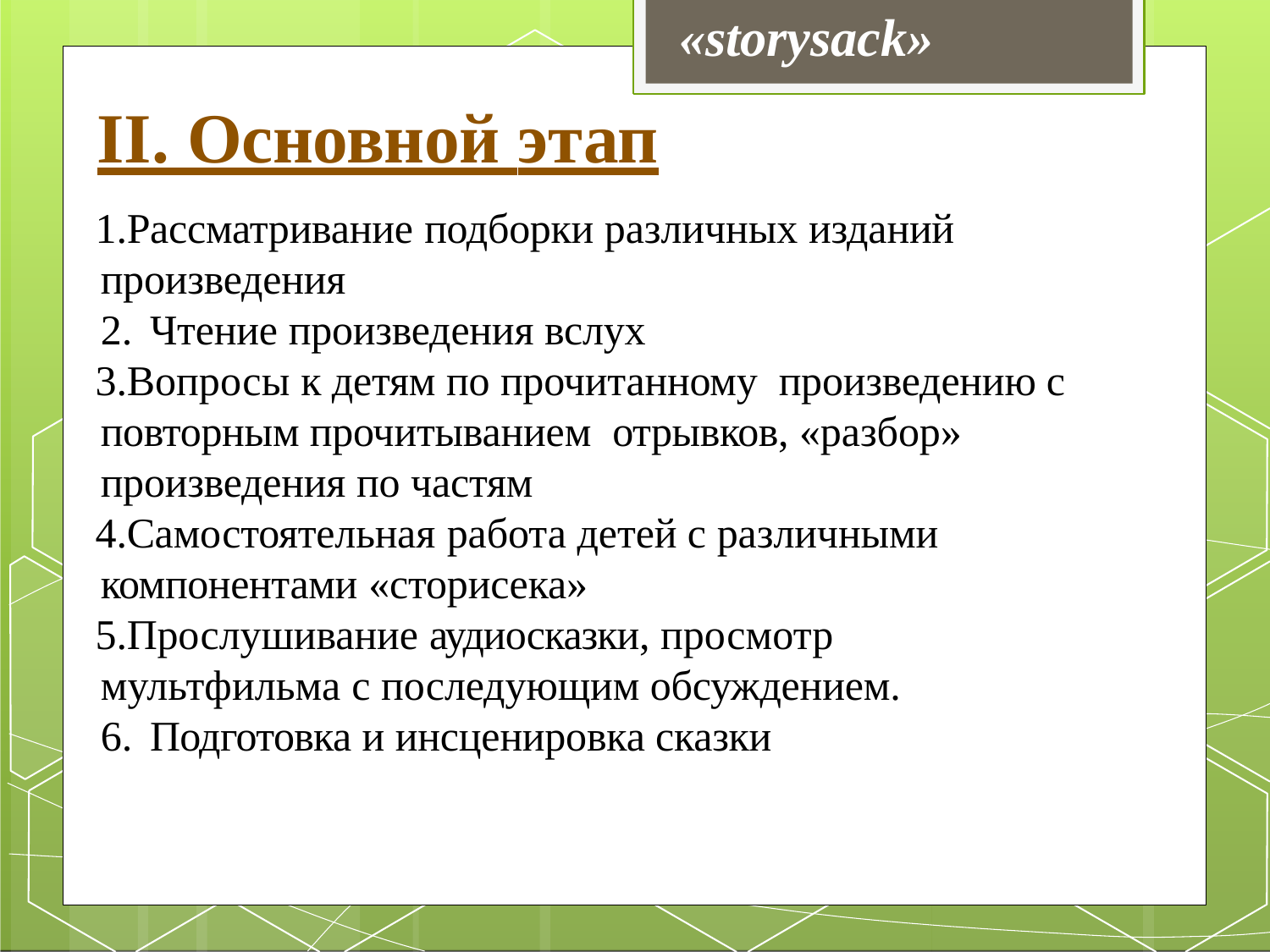

# «storysack»
II. Основной этап
Рассматривание подборки различных изданий  произведения
Чтение произведения вслух
Вопросы к детям по прочитанному  произведению с повторным прочитыванием  отрывков, «разбор» произведения по частям
Самостоятельная работа детей с различными  компонентами «сторисека»
Прослушивание аудиосказки, просмотр  мультфильма с последующим обсуждением.
Подготовка и инсценировка сказки